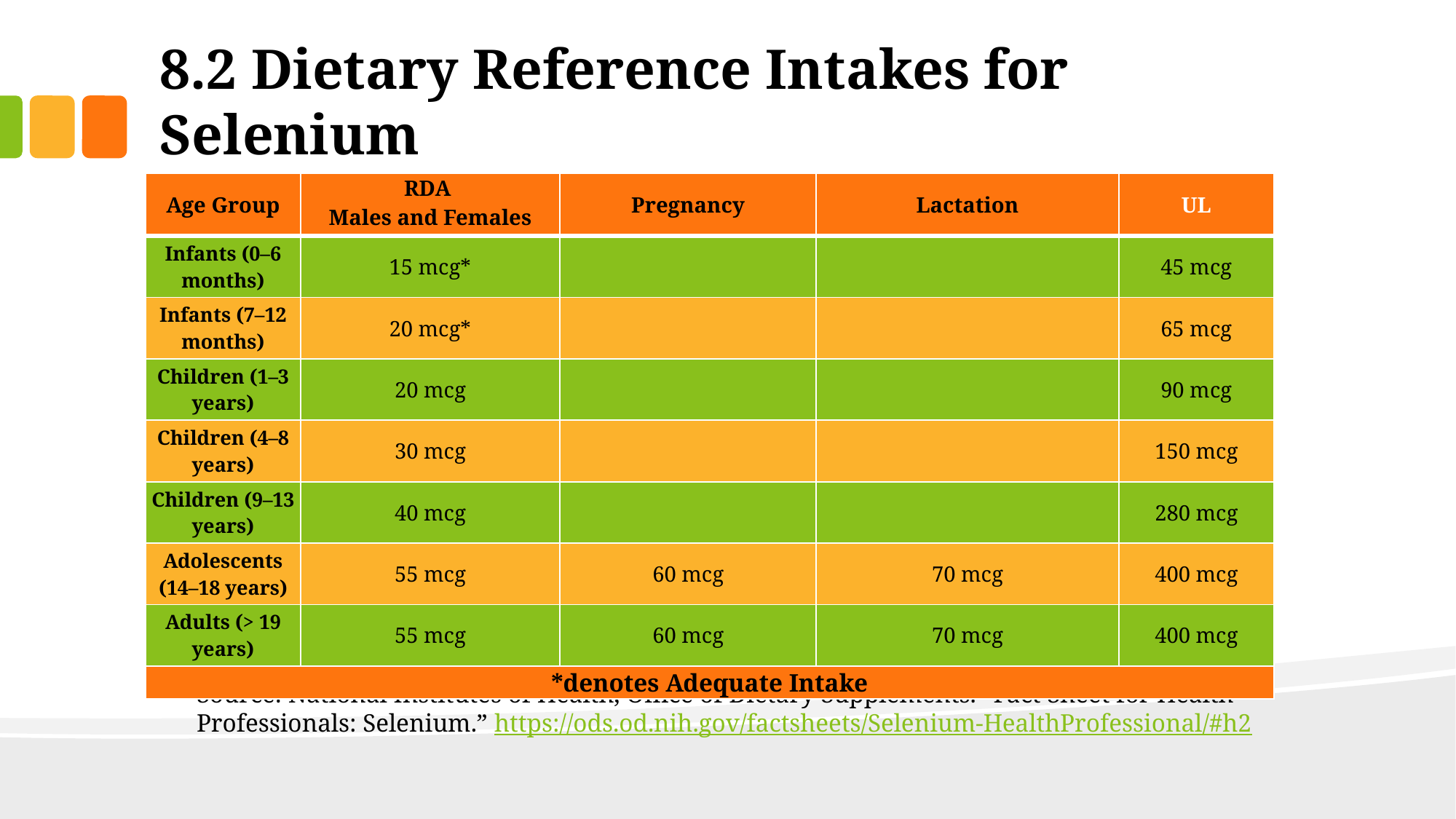

# 8.2 Dietary Reference Intakes for Selenium
| Age Group | RDA Males and Females | Pregnancy | Lactation | UL |
| --- | --- | --- | --- | --- |
| Infants (0–6 months) | 15 mcg\* |  |  | 45 mcg |
| Infants (7–12 months) | 20 mcg\* |  |  | 65 mcg |
| Children (1–3 years) | 20 mcg |  |  | 90 mcg |
| Children (4–8 years) | 30 mcg |  |  | 150 mcg |
| Children (9–13 years) | 40 mcg |  |  | 280 mcg |
| Adolescents (14–18 years) | 55 mcg | 60 mcg | 70 mcg | 400 mcg |
| Adults (> 19 years) | 55 mcg | 60 mcg | 70 mcg | 400 mcg |
| \*denotes Adequate Intake |  |  |  |  |

Source: National Institutes of Health, Office of Dietary Supplements. “Fact Sheet for Health Professionals: Selenium.” https://ods.od.nih.gov/factsheets/Selenium-HealthProfessional/#h2